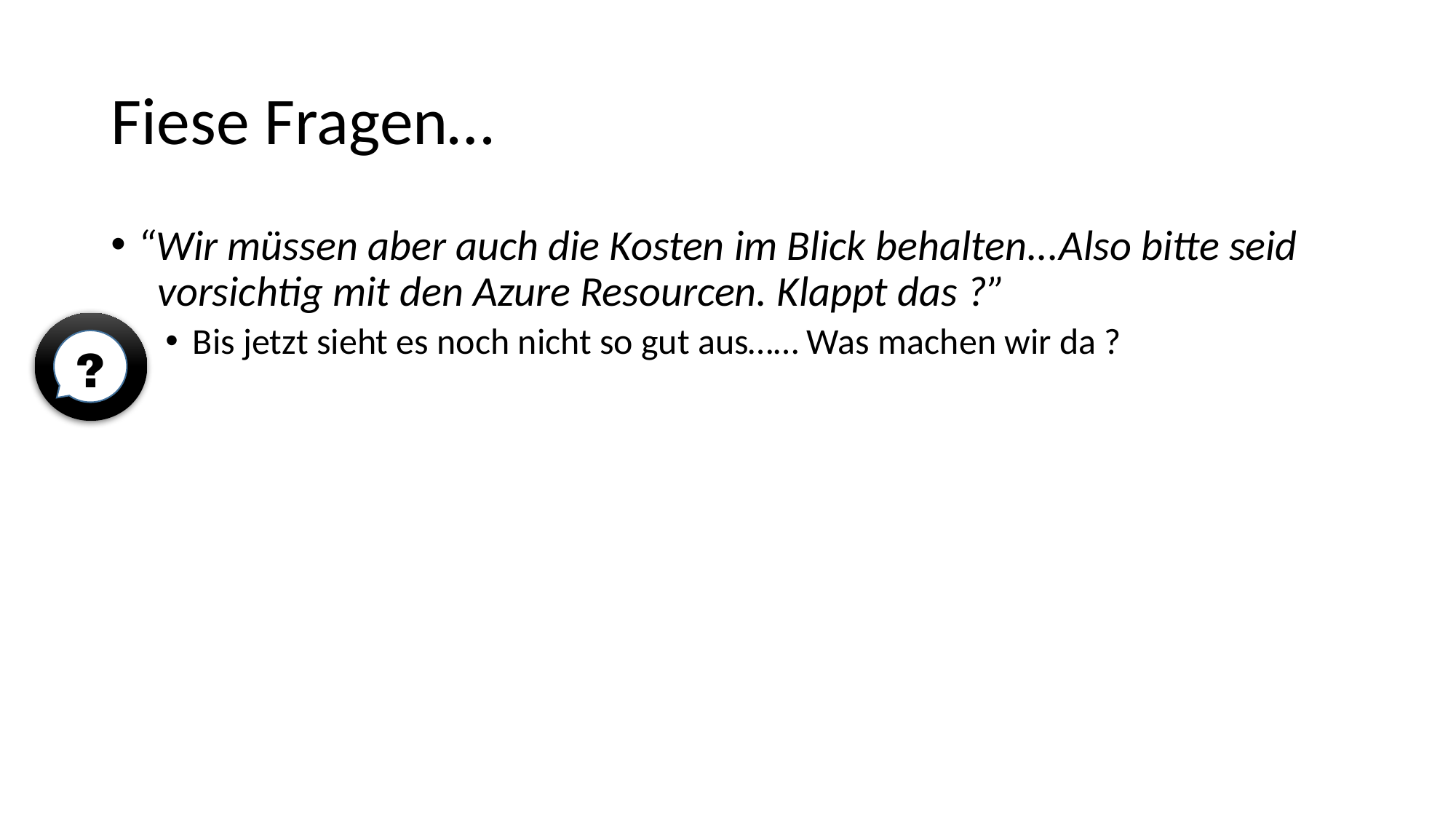

# Fiese Fragen…
“Wir müssen aber auch die Kosten im Blick behalten...Also bitte seid
  vorsichtig mit den Azure Resourcen. Klappt das ?”
Bis jetzt sieht es noch nicht so gut aus…… Was machen wir da ?

?